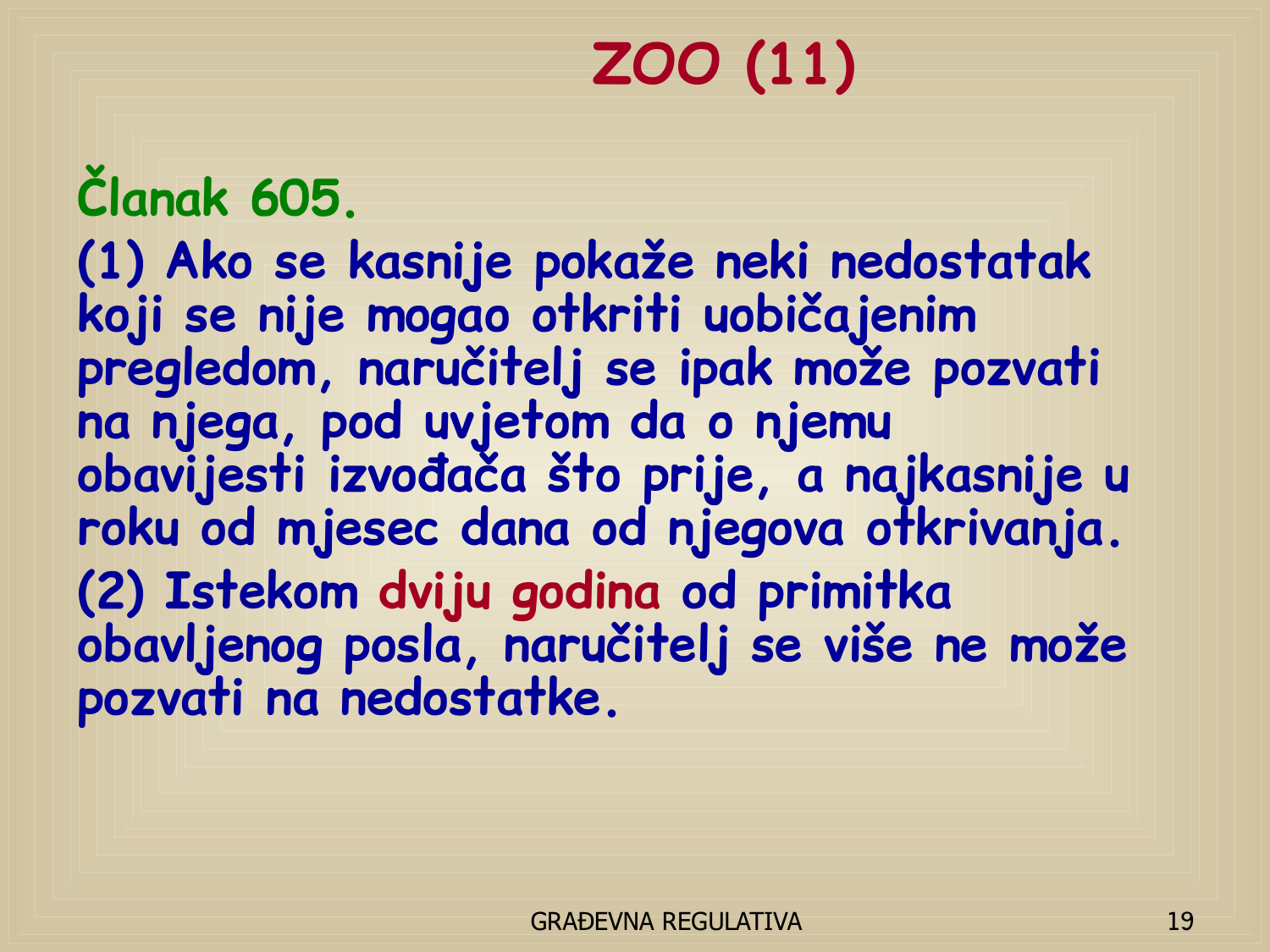

# ZOO (11)
Članak 605.
(1) Ako se kasnije pokaže neki nedostatak koji se nije mogao otkriti uobičajenim pregledom, naručitelj se ipak može pozvati na njega, pod uvjetom da o njemu obavijesti izvođača što prije, a najkasnije u roku od mjesec dana od njegova otkrivanja.
(2) Istekom dviju godina od primitka obavljenog posla, naručitelj se više ne može pozvati na nedostatke.
GRAĐEVNA REGULATIVA
19